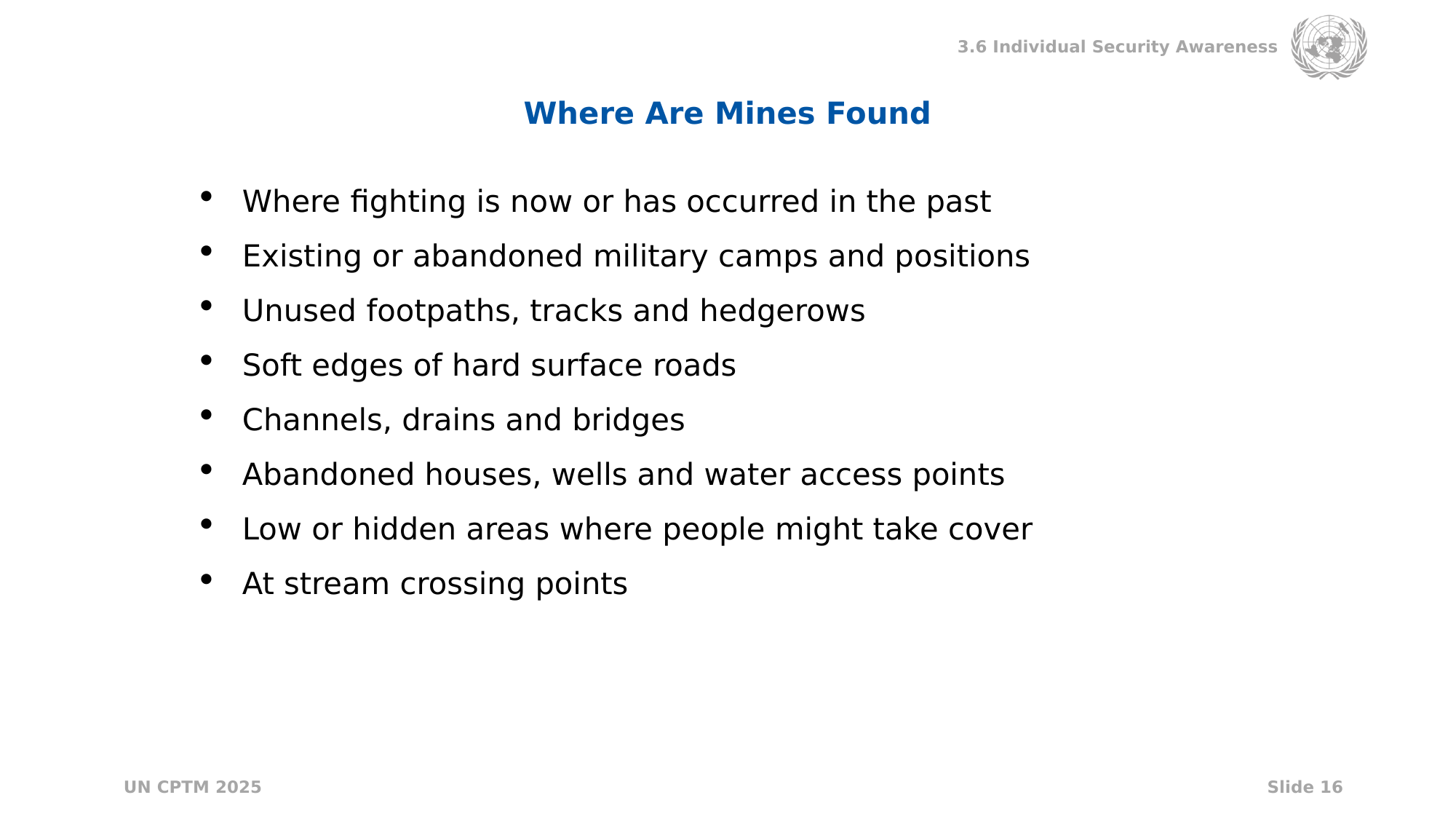

Where Are Mines Found
Where fighting is now or has occurred in the past
Existing or abandoned military camps and positions
Unused footpaths, tracks and hedgerows
Soft edges of hard surface roads
Channels, drains and bridges
Abandoned houses, wells and water access points
Low or hidden areas where people might take cover
At stream crossing points